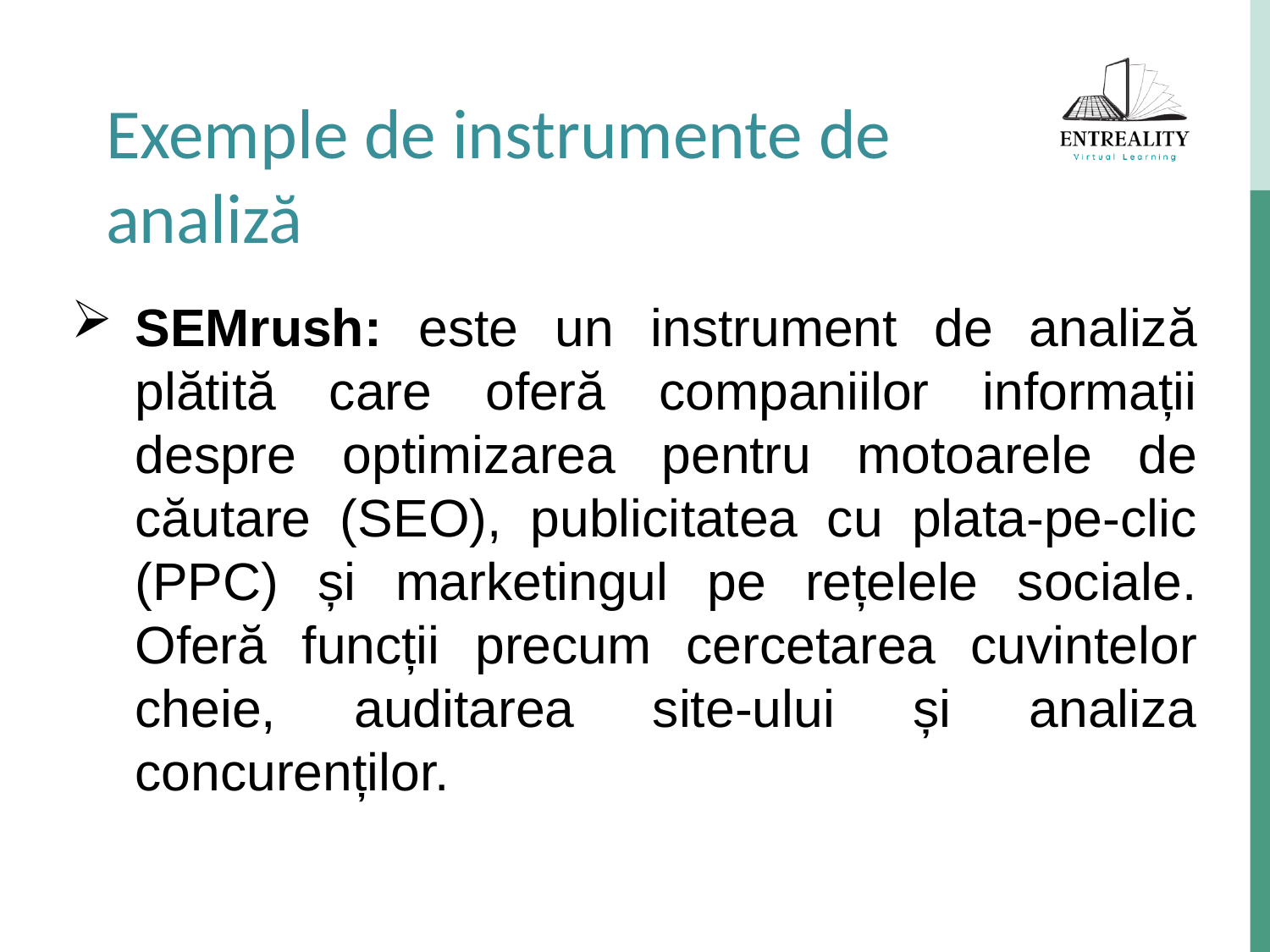

Exemple de instrumente de analiză

SEMrush: este un instrument de analiză plătită care oferă companiilor informații despre optimizarea pentru motoarele de căutare (SEO), publicitatea cu plata-pe-clic (PPC) și marketingul pe rețelele sociale. Oferă funcții precum cercetarea cuvintelor cheie, auditarea site-ului și analiza concurenților.